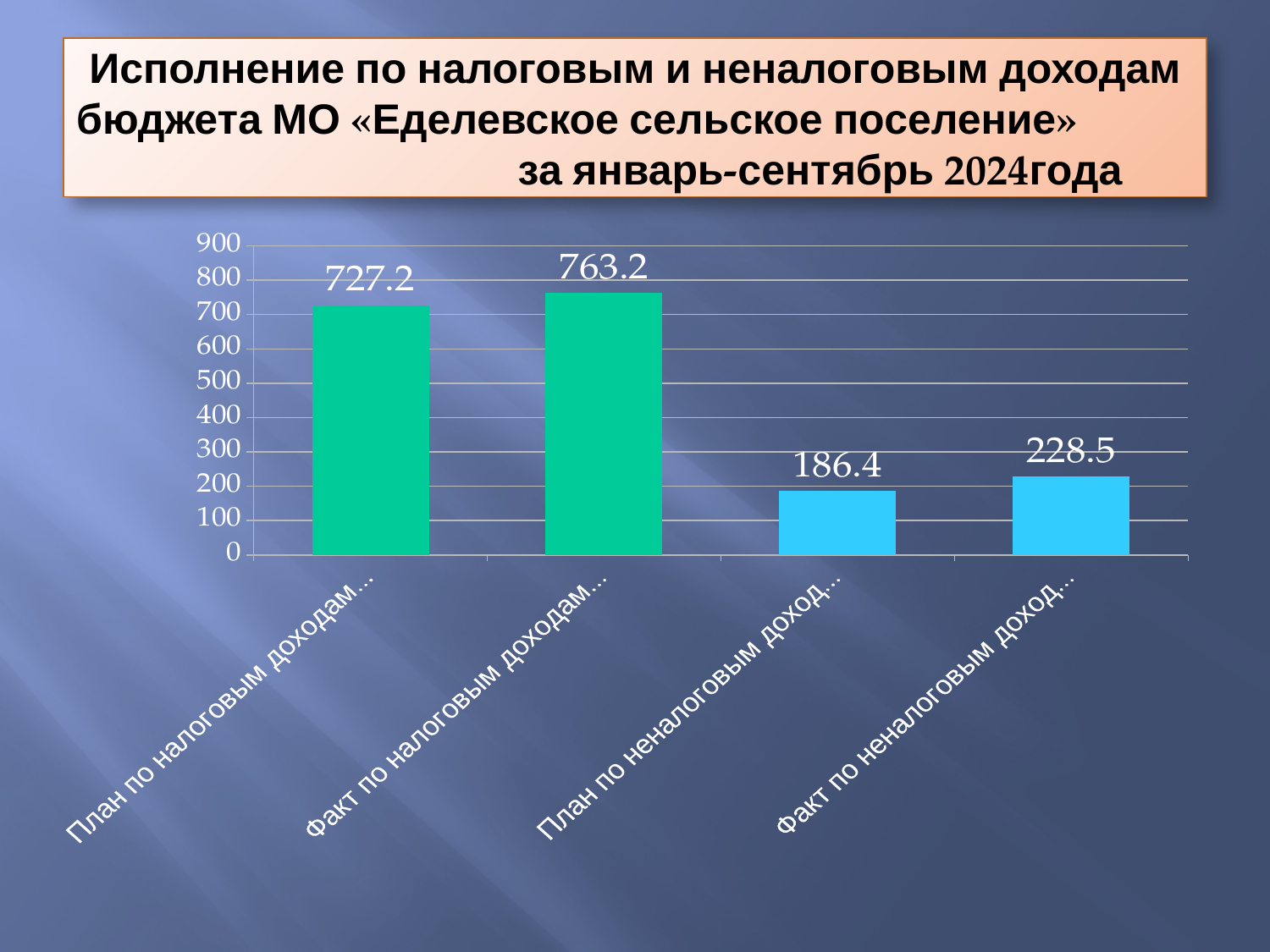

# Исполнение по налоговым и неналоговым доходам бюджета МО «Еделевское сельское поселение»                                               за январь-сентябрь 2024года

### Chart

| Category | Столбец1 |
|---|---|
| План по налоговым доходам за январь- сентябрь 2024г. | 727.2 |
| Факт по налоговым доходам за январь-сентябрь 2024г. | 763.2 |
| План по неналоговым доходам за январь-сентябрь 2024г. | 186.4 |
| Факт по неналоговым доходам за январь-сентябрь 2024г. | 228.5 |